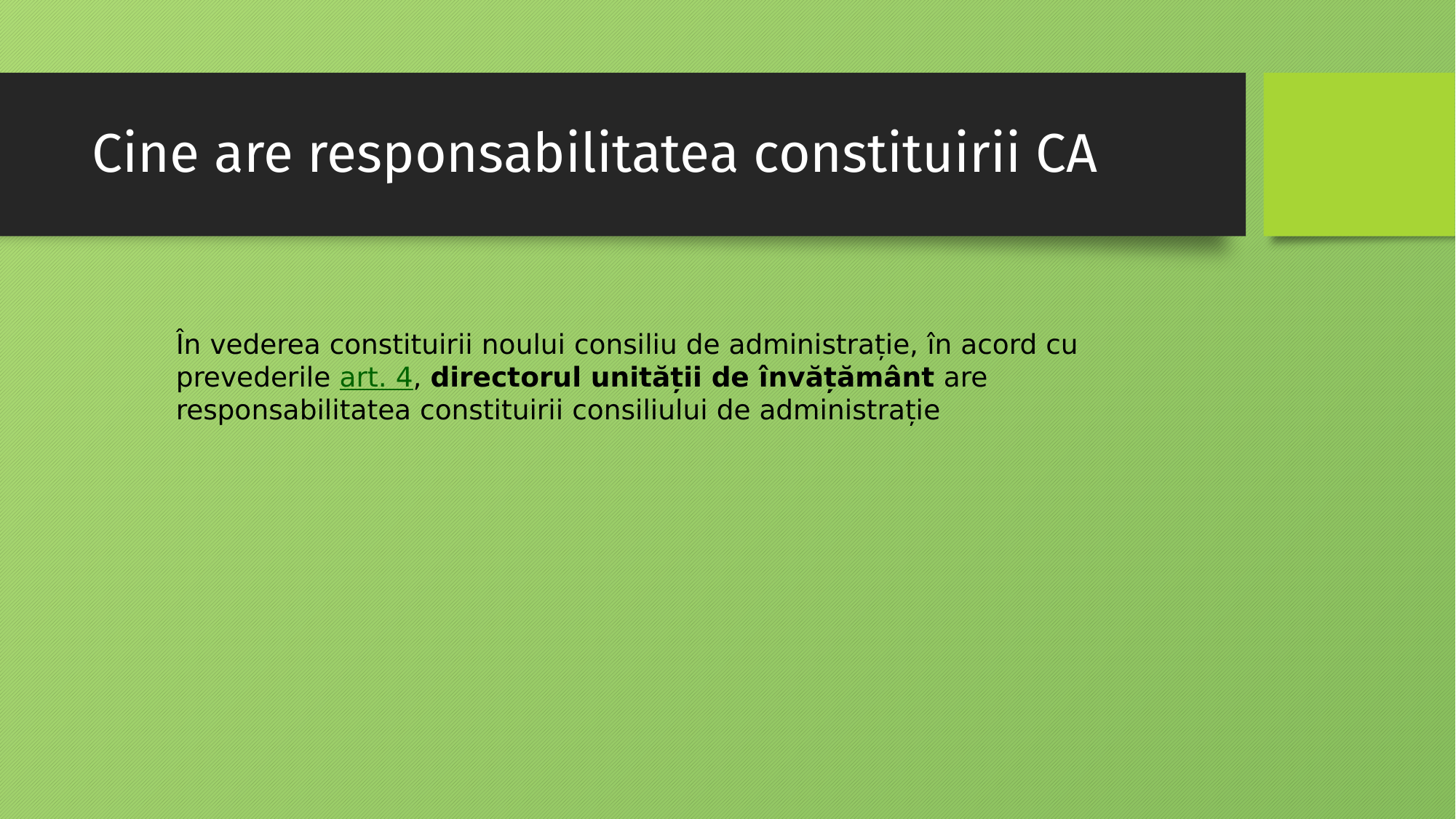

# Cine are responsabilitatea constituirii CA
În vederea constituirii noului consiliu de administrație, în acord cu prevederile art. 4, directorul unității de învățământ are responsabilitatea constituirii consiliului de administrație